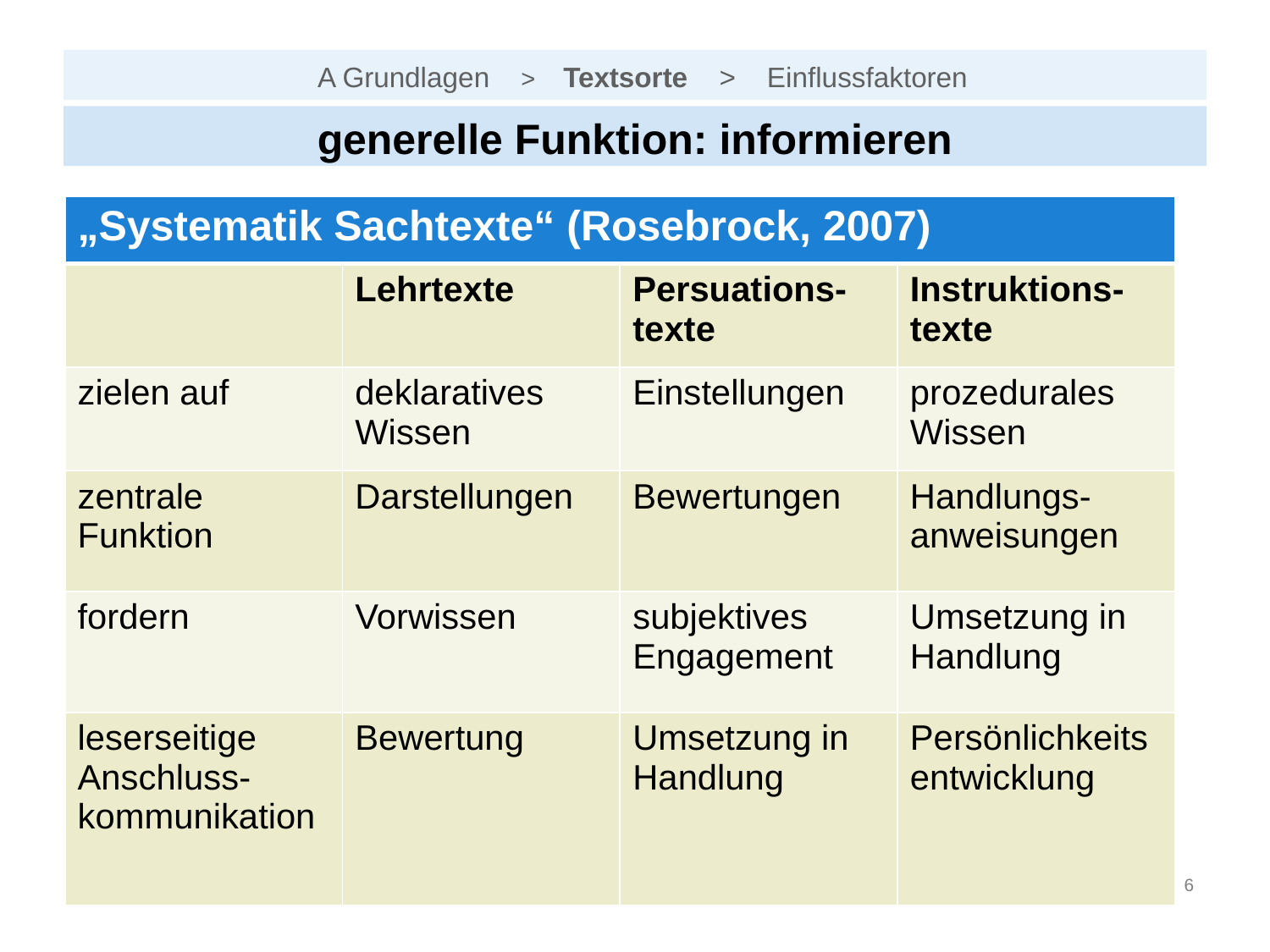

# A Grundlagen    >    Textsorte    >    Einflussfaktoren
generelle Funktion: informieren
| „Systematik Sachtexte“ (Rosebrock, 2007) |  |  |  |
| --- | --- | --- | --- |
|  | Lehrtexte | Persuations-texte | Instruktions-texte |
| zielen auf | deklaratives Wissen | Einstellungen | prozedurales Wissen |
| zentrale Funktion | Darstellungen | Bewertungen | Handlungs-anweisungen |
| fordern | Vorwissen | subjektives Engagement | Umsetzung in Handlung |
| leserseitige Anschluss-kommunikation | Bewertung | Umsetzung in Handlung | Persönlichkeitsentwicklung |
Andreas Höffle
ZPG IV - Bildungsplan 2016, Deutsch
6